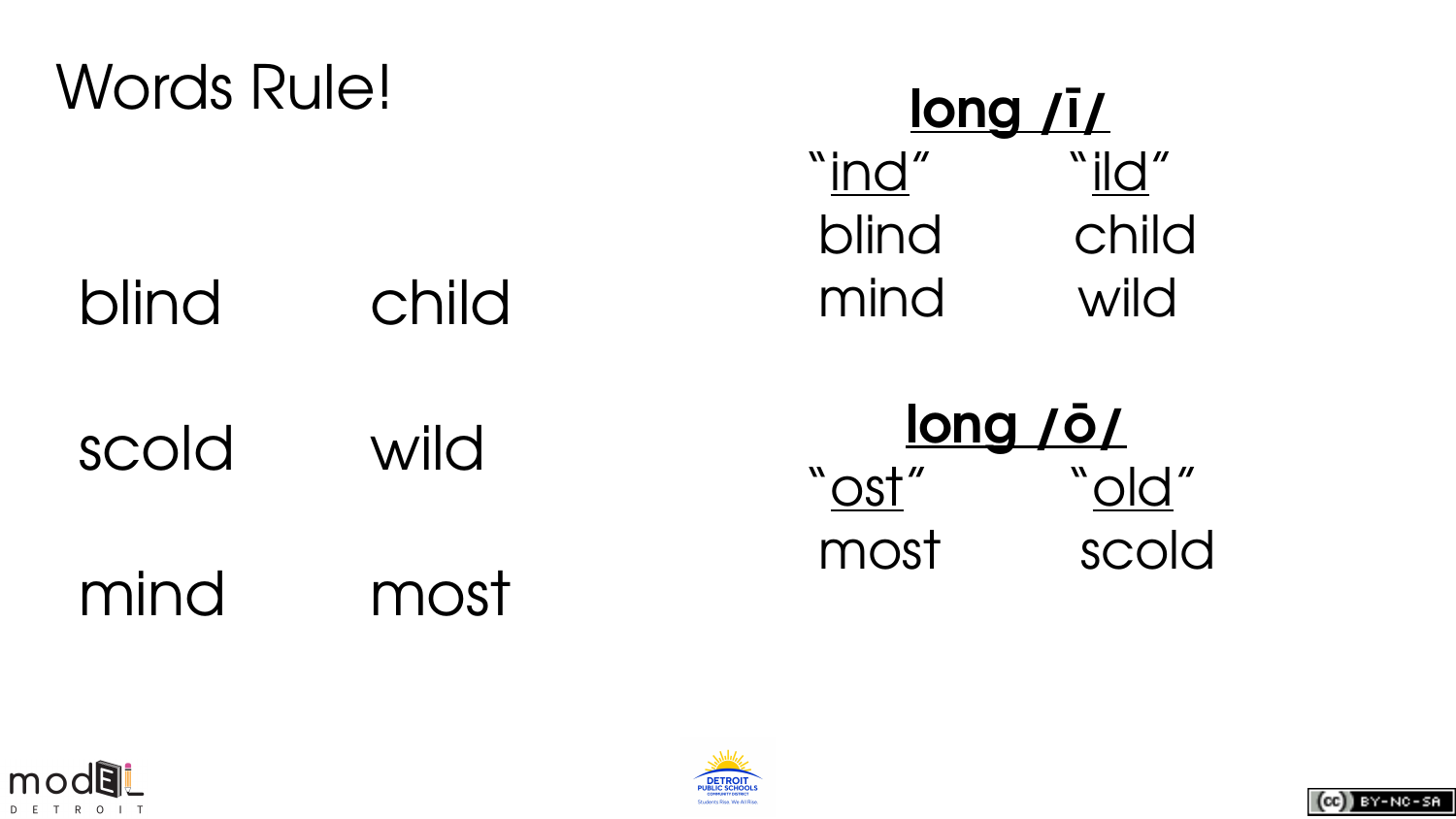

# Words Rule!
long /ī/
     “ind”         “ild”
      blind         child
      mind         wild
					  long /ō/
     “ost”	   “old”
      most	    scold

blind 	child

scold	wild

mind	most